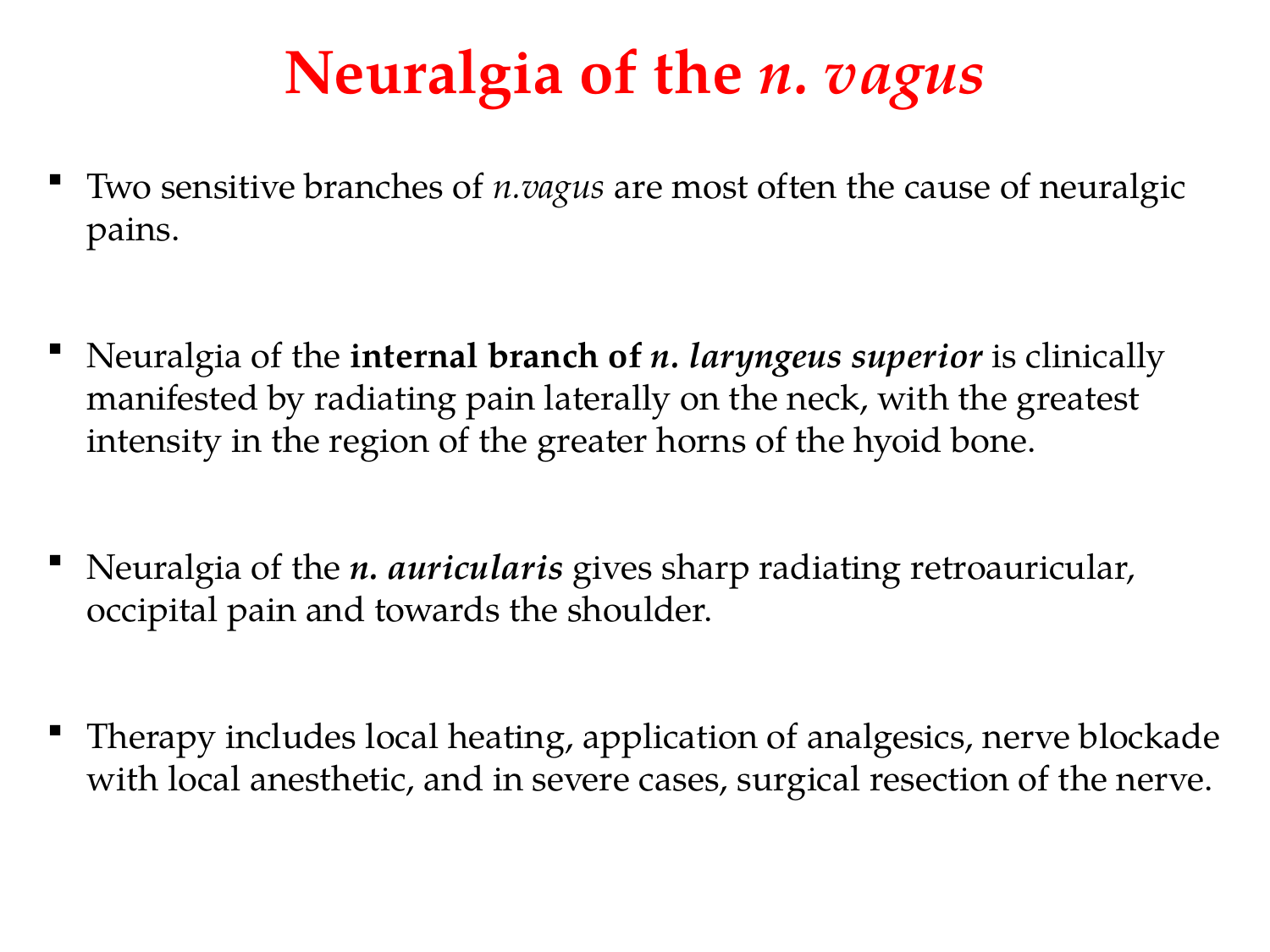

Neuralgia of the n. vagus

Two sensitive branches of n.vagus are most often the cause of neuralgic pains.

Neuralgia of the internal branch of n. laryngeus superior is clinically manifested by radiating pain laterally on the neck, with the greatest intensity in the region of the greater horns of the hyoid bone.

Neuralgia of the n. auricularis gives sharp radiating retroauricular, occipital pain and towards the shoulder.

Therapy includes local heating, application of analgesics, nerve blockade with local anesthetic, and in severe cases, surgical resection of the nerve.